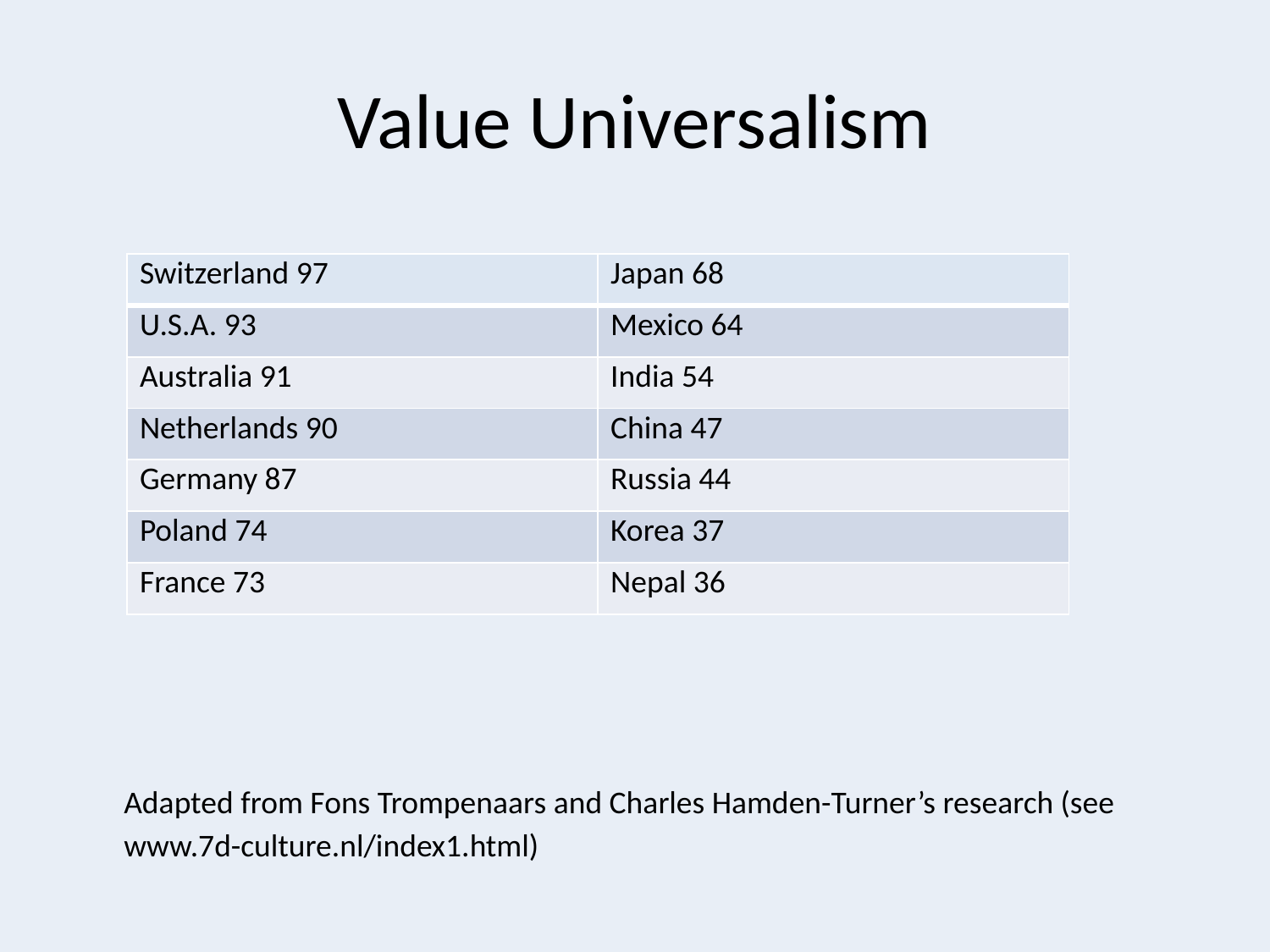

# Value Universalism
| Switzerland 97 | Japan 68 |
| --- | --- |
| U.S.A. 93 | Mexico 64 |
| Australia 91 | India 54 |
| Netherlands 90 | China 47 |
| Germany 87 | Russia 44 |
| Poland 74 | Korea 37 |
| France 73 | Nepal 36 |
	Adapted from Fons Trompenaars and Charles Hamden-Turner’s research (see www.7d-culture.nl/index1.html)